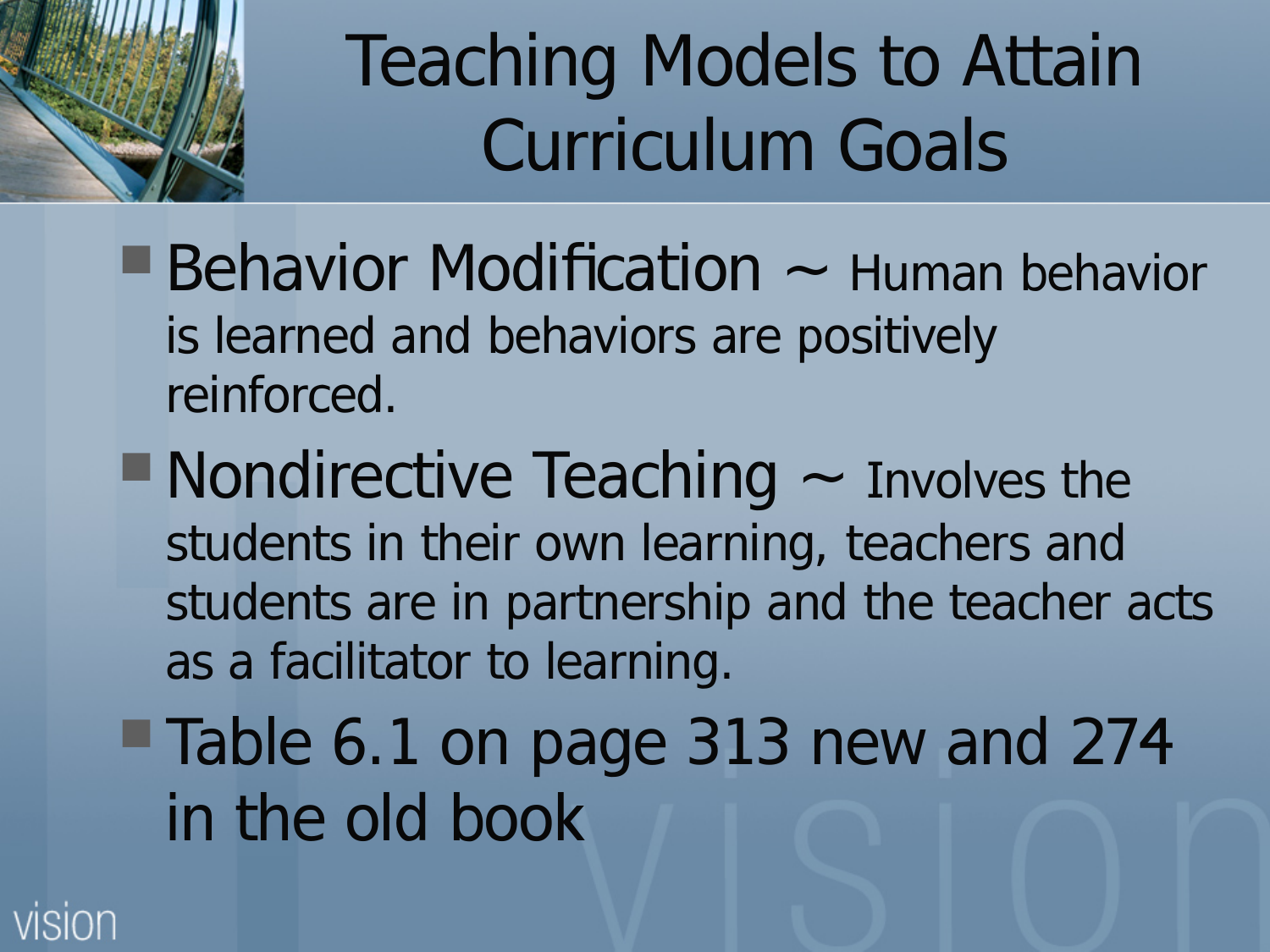

# Teaching Models to Attain Curriculum Goals
Behavior Modification ~ Human behavior is learned and behaviors are positively reinforced.
Nondirective Teaching ~ Involves the students in their own learning, teachers and students are in partnership and the teacher acts as a facilitator to learning.
Table 6.1 on page 313 new and 274 in the old book